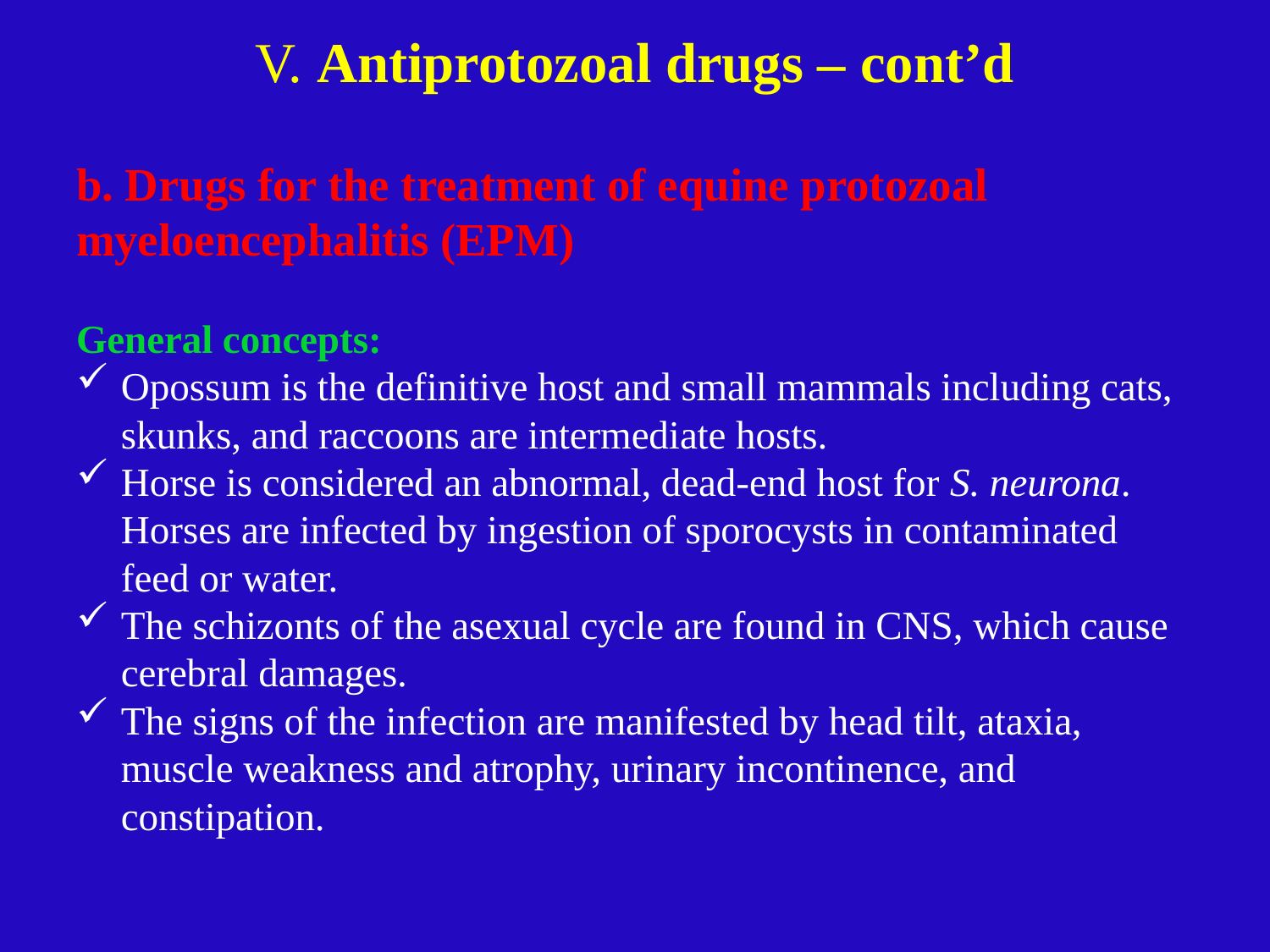

# V. Antiprotozoal drugs – cont’d
b. Drugs for the treatment of equine protozoal myeloencephalitis (EPM)

General concepts:
Opossum is the definitive host and small mammals including cats, skunks, and raccoons are intermediate hosts.
Horse is considered an abnormal, dead-end host for S. neurona.  Horses are infected by ingestion of sporocysts in contaminated feed or water.
The schizonts of the asexual cycle are found in CNS, which cause cerebral damages.
The signs of the infection are manifested by head tilt, ataxia, muscle weakness and atrophy, urinary incontinence, and constipation.